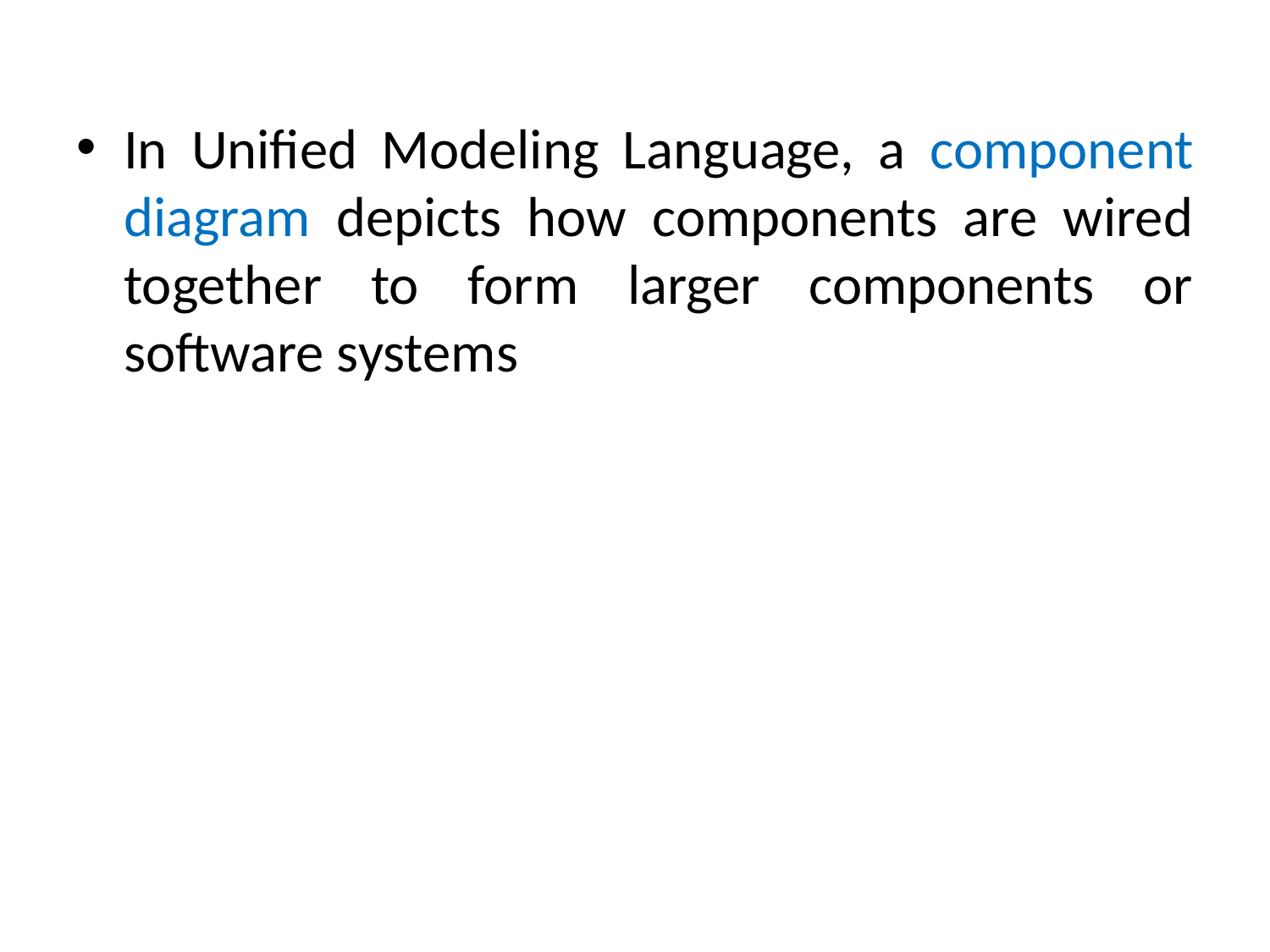

#
In Unified Modeling Language, a component diagram depicts how components are wired together to form larger components or software systems